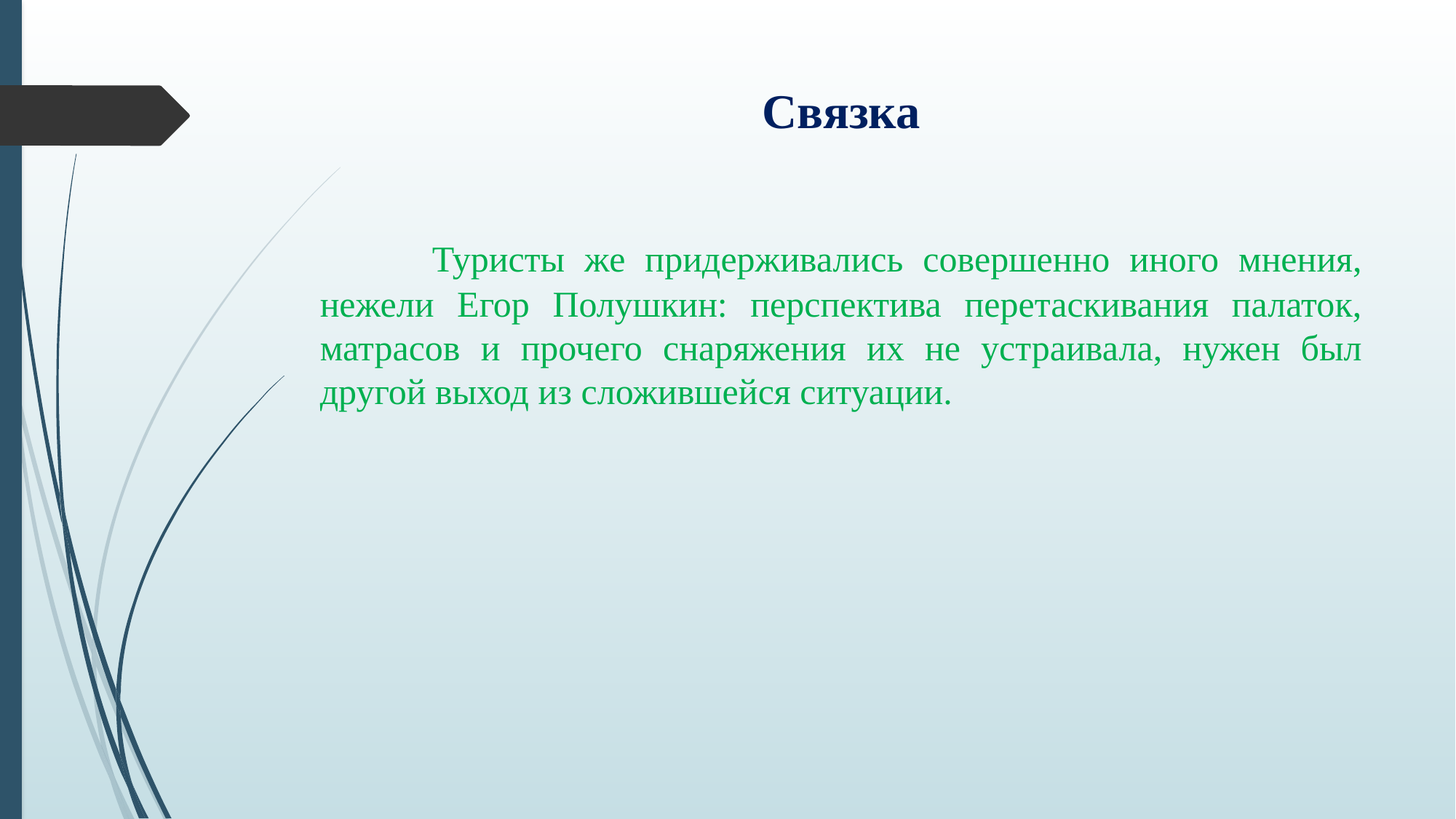

# Связка

     Туристы же придерживались совершенно иного мнения, нежели Егор Полушкин: перспектива перетаскивания палаток, матрасов и прочего снаряжения их не устраивала, нужен был другой выход из сложившейся ситуации.